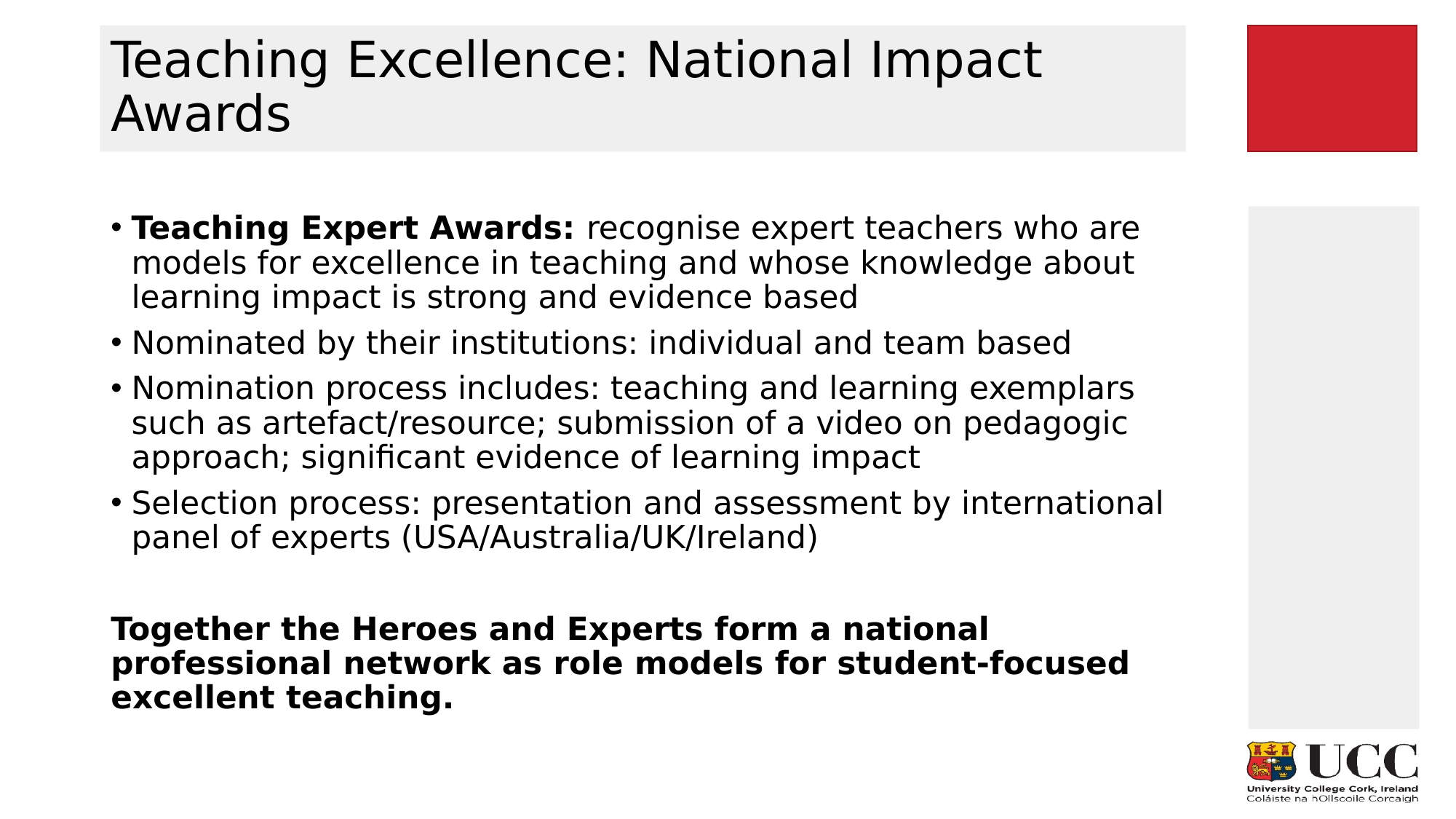

# Teaching Excellence: National Impact Awards
Teaching Expert Awards: recognise expert teachers who are models for excellence in teaching and whose knowledge about learning impact is strong and evidence based
Nominated by their institutions: individual and team based
Nomination process includes: teaching and learning exemplars such as artefact/resource; submission of a video on pedagogic approach; significant evidence of learning impact
Selection process: presentation and assessment by international panel of experts (USA/Australia/UK/Ireland)

Together the Heroes and Experts form a national professional network as role models for student-focused excellent teaching.